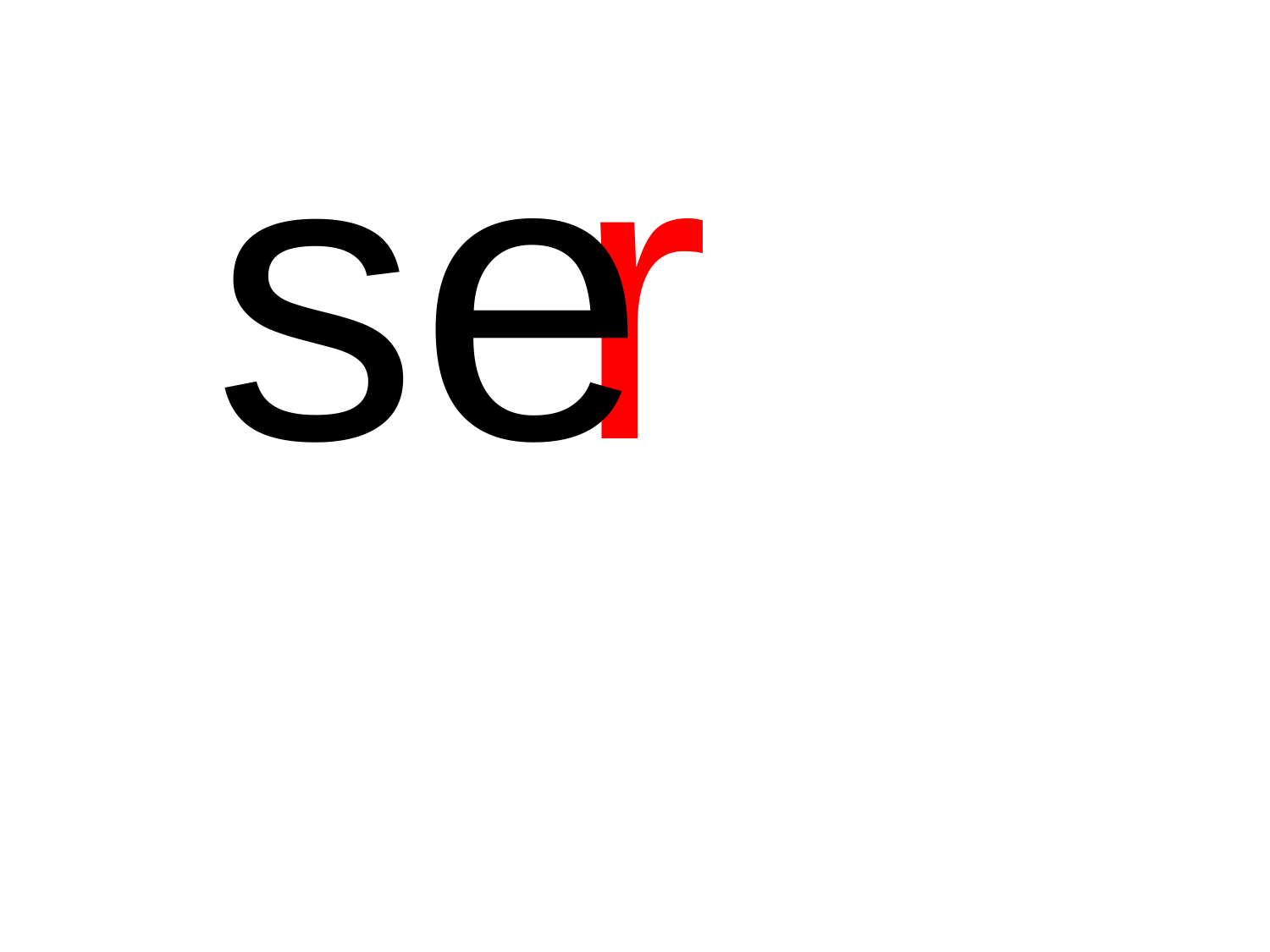

| se |
| --- |
| r |
| --- |